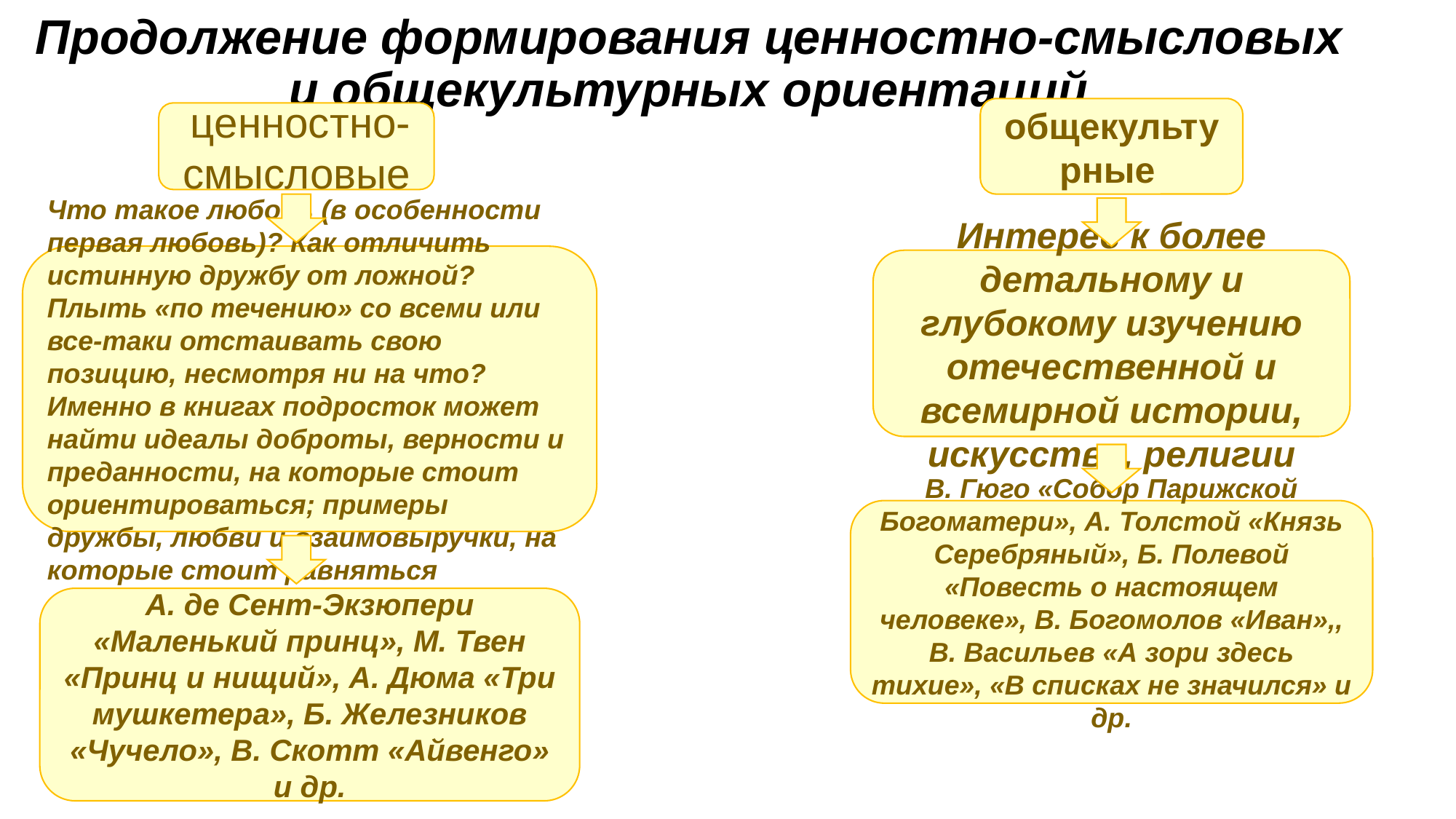

# Продолжение формирования ценностно-смысловых и общекультурных ориентаций
общекультурные
 ценностно-смысловые

Что такое любовь (в особенности первая любовь)? Как отличить истинную дружбу от ложной? Плыть «по течению» со всеми или все-таки отстаивать свою позицию, несмотря ни на что?
Именно в книгах подросток может найти идеалы доброты, верности и преданности, на которые стоит ориентироваться; примеры дружбы, любви и взаимовыручки, на которые стоит равняться
Интерес к более детальному и глубокому изучению отечественной и всемирной истории, искусства, религии

В. Гюго «Собор Парижской Богоматери», А. Толстой «Князь Серебряный», Б. Полевой «Повесть о настоящем человеке», В. Богомолов «Иван»,, В. Васильев «А зори здесь тихие», «В списках не значился» и др.

А. де Сент-Экзюпери «Маленький принц», М. Твен «Принц и нищий», А. Дюма «Три мушкетера», Б. Железников «Чучело», В. Скотт «Айвенго» и др.